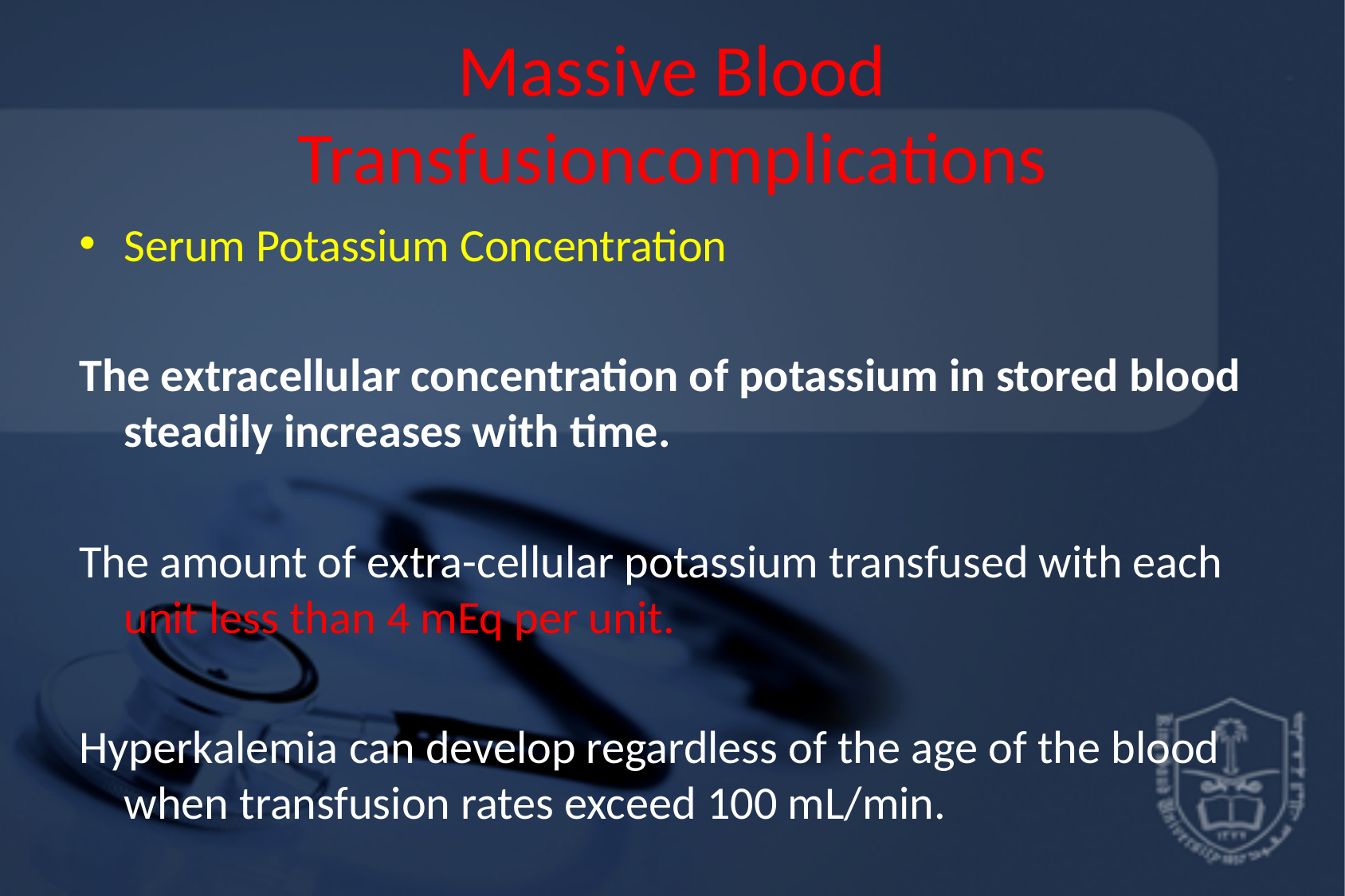

# Massive Blood Transfusioncomplications
Serum Potassium Concentration

The extracellular concentration of potassium in stored blood steadily increases with time.

The amount of extra-cellular potassium transfused with each unit less than 4 mEq per unit.

Hyperkalemia can develop regardless of the age of the blood when transfusion rates exceed 100 mL/min.